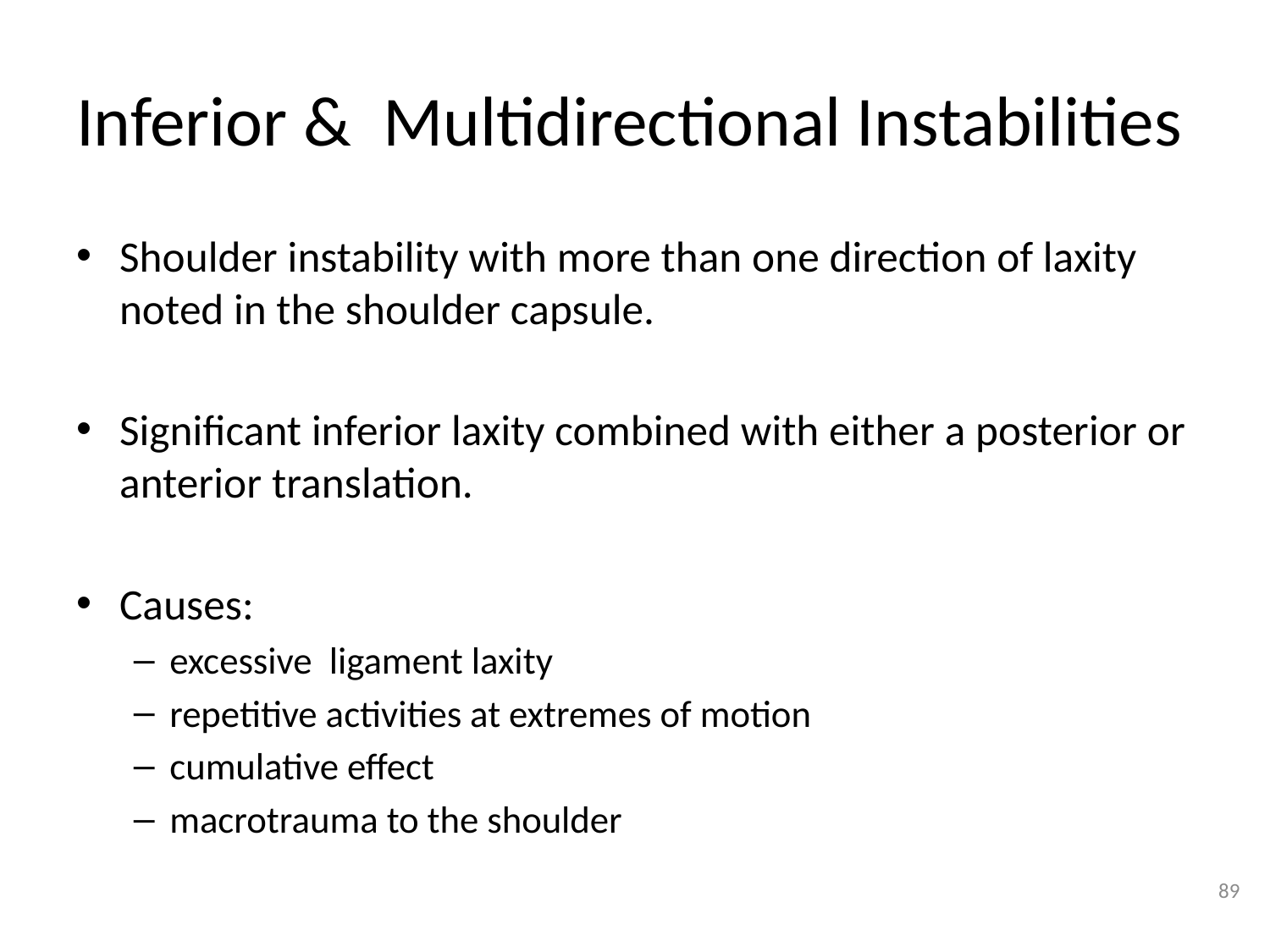

# Inferior &  Multidirectional Instabilities
Shoulder instability with more than one direction of laxity noted in the shoulder capsule.

Significant inferior laxity combined with either a posterior or anterior translation.

Causes:
excessive  ligament laxity
repetitive activities at extremes of motion
cumulative effect
macrotrauma to the shoulder

89